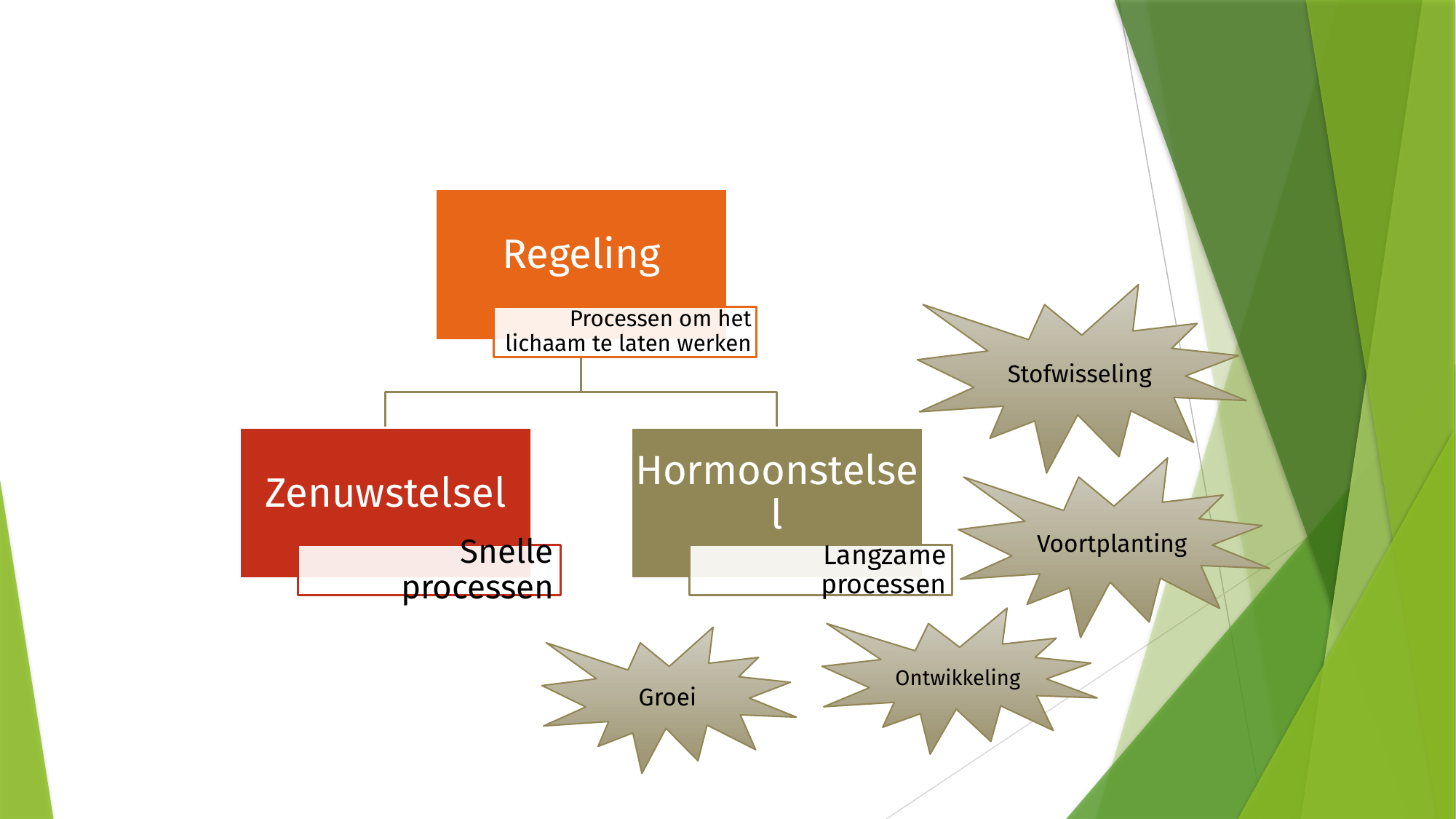

Regeling
Processen om het lichaam te laten werken
Zenuwstelsel
Snelle processen
Hormoonstelsel
Langzame processen
Stofwisseling
Voortplanting
Ontwikkeling
Groei